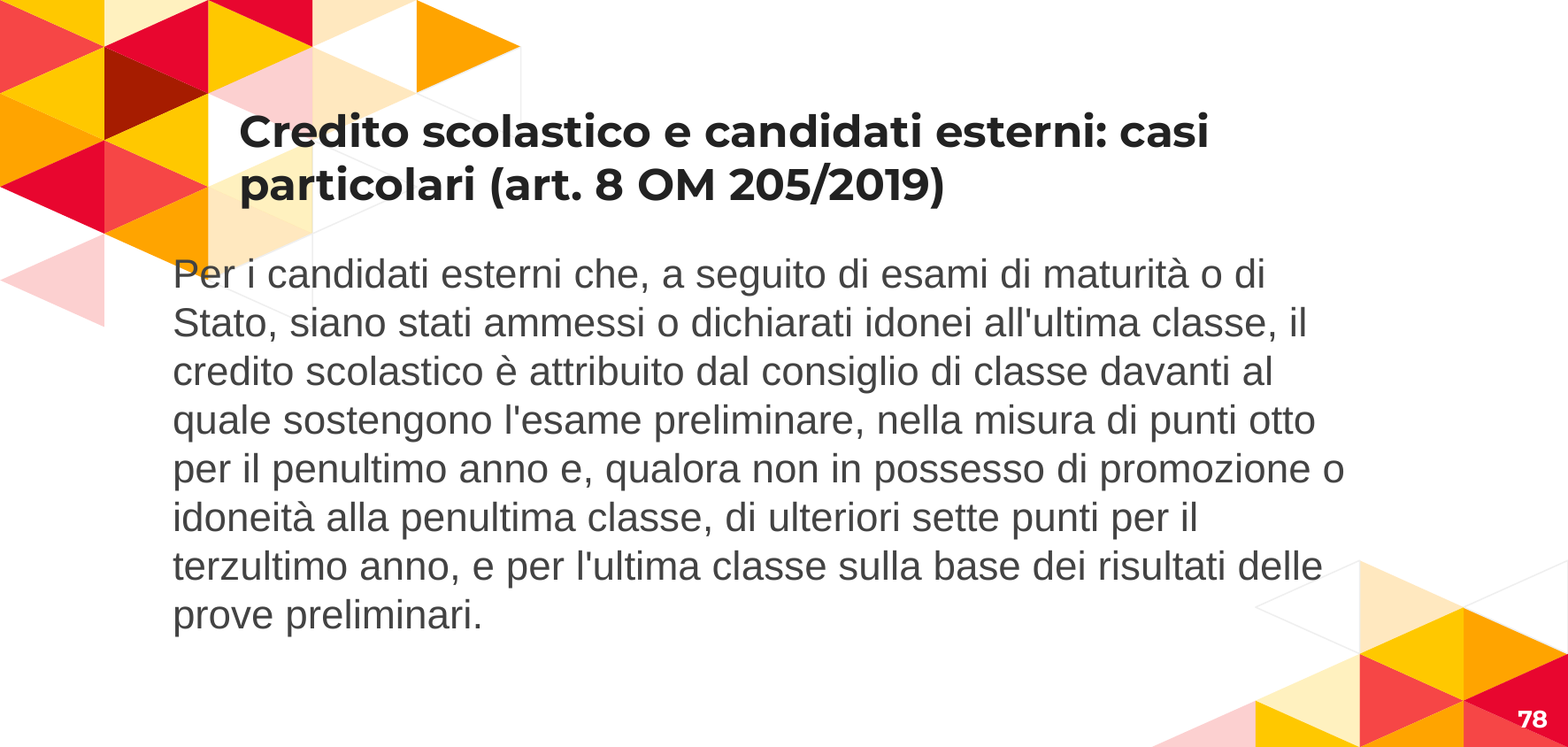

# Credito scolastico e candidati esterni: casi particolari (art. 8 OM 205/2019)
Per i candidati esterni che, a seguito di esami di maturità o di Stato, siano stati ammessi o dichiarati idonei all'ultima classe, il credito scolastico è attribuito dal consiglio di classe davanti al quale sostengono l'esame preliminare, nella misura di punti otto per il penultimo anno e, qualora non in possesso di promozione o idoneità alla penultima classe, di ulteriori sette punti per il terzultimo anno, e per l'ultima classe sulla base dei risultati delle prove preliminari.

78